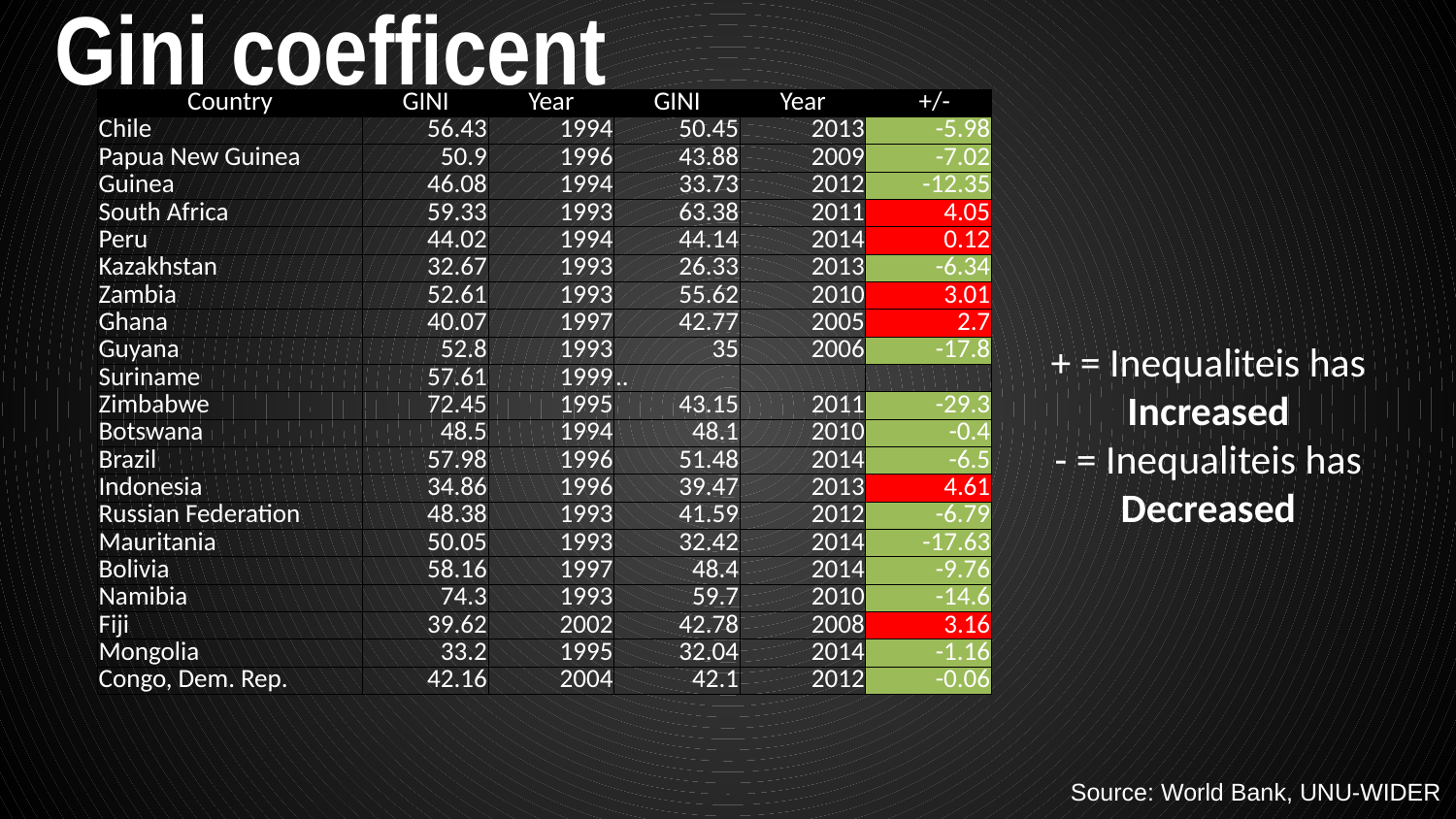

Gini coefficent
| Country | GINI | Year | GINI | Year | +/- |
| --- | --- | --- | --- | --- | --- |
| Chile | 56.43 | 1994 | 50.45 | 2013 | -5.98 |
| Papua New Guinea | 50.9 | 1996 | 43.88 | 2009 | -7.02 |
| Guinea | 46.08 | 1994 | 33.73 | 2012 | -12.35 |
| South Africa | 59.33 | 1993 | 63.38 | 2011 | 4.05 |
| Peru | 44.02 | 1994 | 44.14 | 2014 | 0.12 |
| Kazakhstan | 32.67 | 1993 | 26.33 | 2013 | -6.34 |
| Zambia | 52.61 | 1993 | 55.62 | 2010 | 3.01 |
| Ghana | 40.07 | 1997 | 42.77 | 2005 | 2.7 |
| Guyana | 52.8 | 1993 | 35 | 2006 | -17.8 |
| Suriname | 57.61 | 1999 | .. |  |  |
| Zimbabwe | 72.45 | 1995 | 43.15 | 2011 | -29.3 |
| Botswana | 48.5 | 1994 | 48.1 | 2010 | -0.4 |
| Brazil | 57.98 | 1996 | 51.48 | 2014 | -6.5 |
| Indonesia | 34.86 | 1996 | 39.47 | 2013 | 4.61 |
| Russian Federation | 48.38 | 1993 | 41.59 | 2012 | -6.79 |
| Mauritania | 50.05 | 1993 | 32.42 | 2014 | -17.63 |
| Bolivia | 58.16 | 1997 | 48.4 | 2014 | -9.76 |
| Namibia | 74.3 | 1993 | 59.7 | 2010 | -14.6 |
| Fiji | 39.62 | 2002 | 42.78 | 2008 | 3.16 |
| Mongolia | 33.2 | 1995 | 32.04 | 2014 | -1.16 |
| Congo, Dem. Rep. | 42.16 | 2004 | 42.1 | 2012 | -0.06 |
+ = Inequaliteis has Increased
- = Inequaliteis has Decreased
Source: World Bank, UNU-WIDER